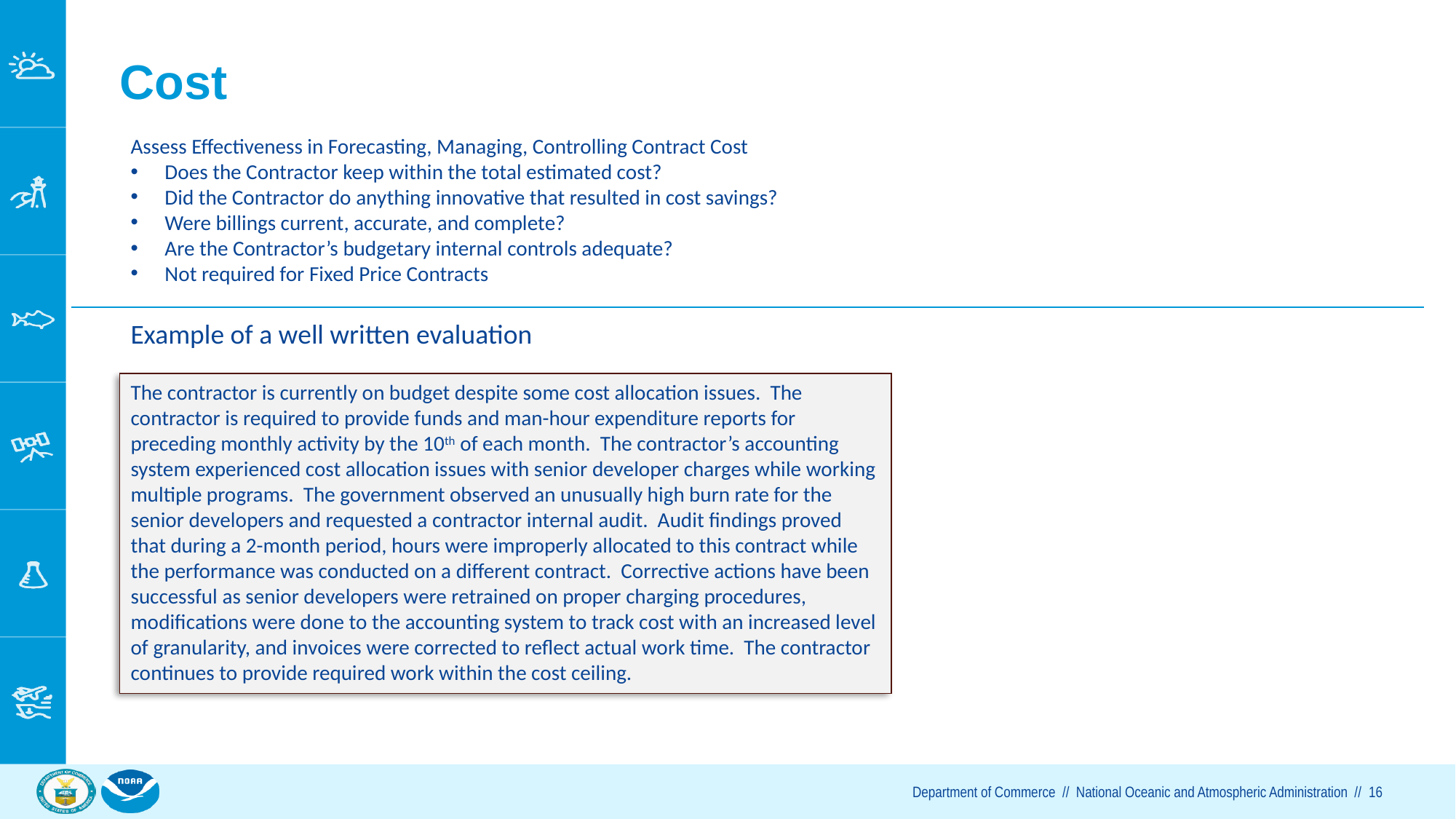

# Cost
Assess Effectiveness in Forecasting, Managing, Controlling Contract Cost
Does the Contractor keep within the total estimated cost?
Did the Contractor do anything innovative that resulted in cost savings?
Were billings current, accurate, and complete?
Are the Contractor’s budgetary internal controls adequate?
Not required for Fixed Price Contracts
Example of a well written evaluation
The contractor is currently on budget despite some cost allocation issues.  The contractor is required to provide funds and man-hour expenditure reports for preceding monthly activity by the 10th of each month.  The contractor’s accounting system experienced cost allocation issues with senior developer charges while working multiple programs.  The government observed an unusually high burn rate for the senior developers and requested a contractor internal audit.  Audit findings proved that during a 2-month period, hours were improperly allocated to this contract while the performance was conducted on a different contract.  Corrective actions have been successful as senior developers were retrained on proper charging procedures, modifications were done to the accounting system to track cost with an increased level of granularity, and invoices were corrected to reflect actual work time.  The contractor continues to provide required work within the cost ceiling.